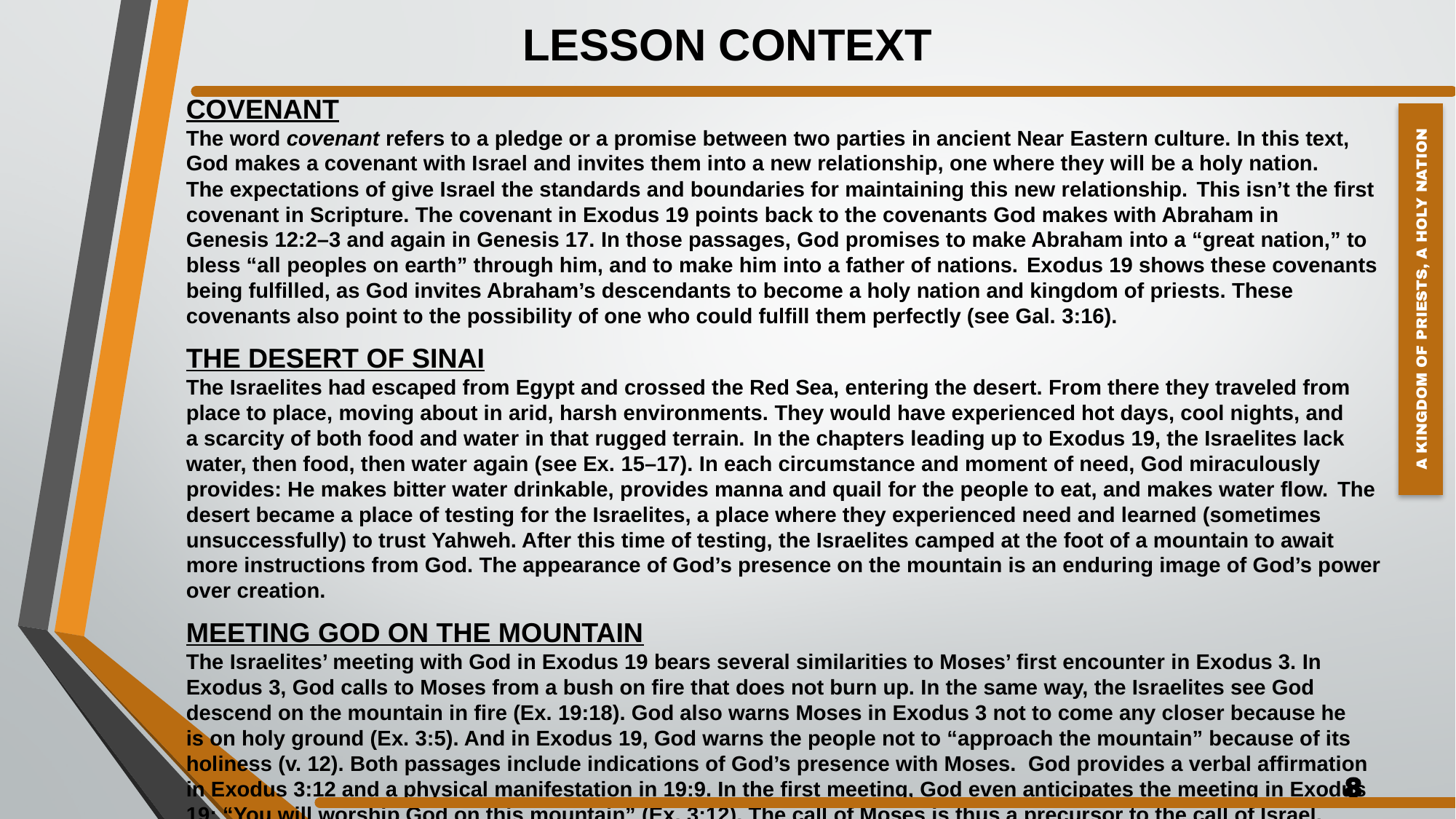

Lesson Context
COVENANT
The word covenant refers to a pledge or a promise between two parties in ancient Near Eastern culture. In this text, God makes a covenant with Israel and invites them into a new relationship, one where they will be a holy nation. The expectations of give Israel the standards and boundaries for maintaining this new relationship.   This isn’t the first covenant in Scripture. The covenant in Exodus 19 points back to the covenants God makes with Abraham in Genesis 12:2–3 and again in Genesis 17. In those passages, God promises to make Abraham into a “great nation,” to bless “all peoples on earth” through him, and to make him into a father of nations.   Exodus 19 shows these covenants being fulfilled, as God invites Abraham’s descendants to become a holy nation and kingdom of priests. These covenants also point to the possibility of one who could fulfill them perfectly (see Gal. 3:16).

THE DESERT OF SINAI
The Israelites had escaped from Egypt and crossed the Red Sea, entering the desert. From there they traveled from place to place, moving about in arid, harsh environments. They would have experienced hot days, cool nights, and a scarcity of both food and water in that rugged terrain.   In the chapters leading up to Exodus 19, the Israelites lack water, then food, then water again (see Ex. 15–17). In each circumstance and moment of need, God miraculously provides: He makes bitter water drinkable, provides manna and quail for the people to eat, and makes water flow.   The desert became a place of testing for the Israelites, a place where they experienced need and learned (sometimes unsuccessfully) to trust Yahweh. After this time of testing, the Israelites camped at the foot of a mountain to await more instructions from God. The appearance of God’s presence on the mountain is an enduring image of God’s power over creation.

MEETING GOD ON THE MOUNTAIN
The Israelites’ meeting with God in Exodus 19 bears several similarities to Moses’ first encounter in Exodus 3. In Exodus 3, God calls to Moses from a bush on fire that does not burn up. In the same way, the Israelites see God descend on the mountain in fire (Ex. 19:18). God also warns Moses in Exodus 3 not to come any closer because he is on holy ground (Ex. 3:5). And in Exodus 19, God warns the people not to “approach the mountain” because of its holiness (v. 12). Both passages include indications of God’s presence with Moses.  God provides a verbal affirmation in Exodus 3:12 and a physical manifestation in 19:9.  In the first meeting, God even anticipates the meeting in Exodus 19: “You will worship God on this mountain” (Ex. 3:12). The call of Moses is thus a precursor to the call of Israel.

A Kingdom of Priests, A Holy Nation
8